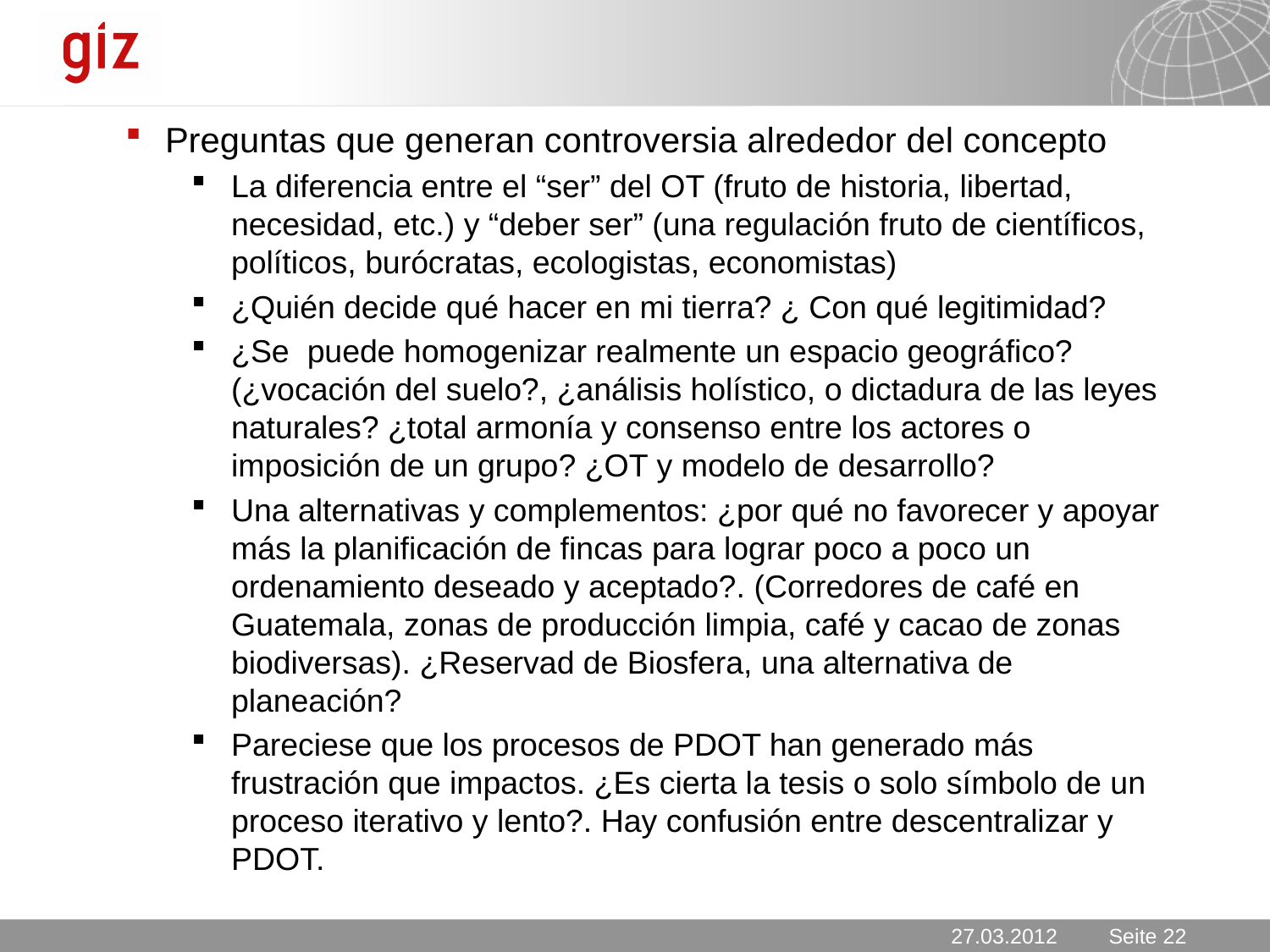

Preguntas que generan controversia alrededor del concepto
La diferencia entre el “ser” del OT (fruto de historia, libertad, necesidad, etc.) y “deber ser” (una regulación fruto de científicos, políticos, burócratas, ecologistas, economistas)
¿Quién decide qué hacer en mi tierra? ¿ Con qué legitimidad?
¿Se  puede homogenizar realmente un espacio geográfico? (¿vocación del suelo?, ¿análisis holístico, o dictadura de las leyes naturales? ¿total armonía y consenso entre los actores o imposición de un grupo? ¿OT y modelo de desarrollo?
Una alternativas y complementos: ¿por qué no favorecer y apoyar más la planificación de fincas para lograr poco a poco un ordenamiento deseado y aceptado?. (Corredores de café en Guatemala, zonas de producción limpia, café y cacao de zonas biodiversas). ¿Reservad de Biosfera, una alternativa de planeación?
Pareciese que los procesos de PDOT han generado más frustración que impactos. ¿Es cierta la tesis o solo símbolo de un proceso iterativo y lento?. Hay confusión entre descentralizar y PDOT.

27.03.2012